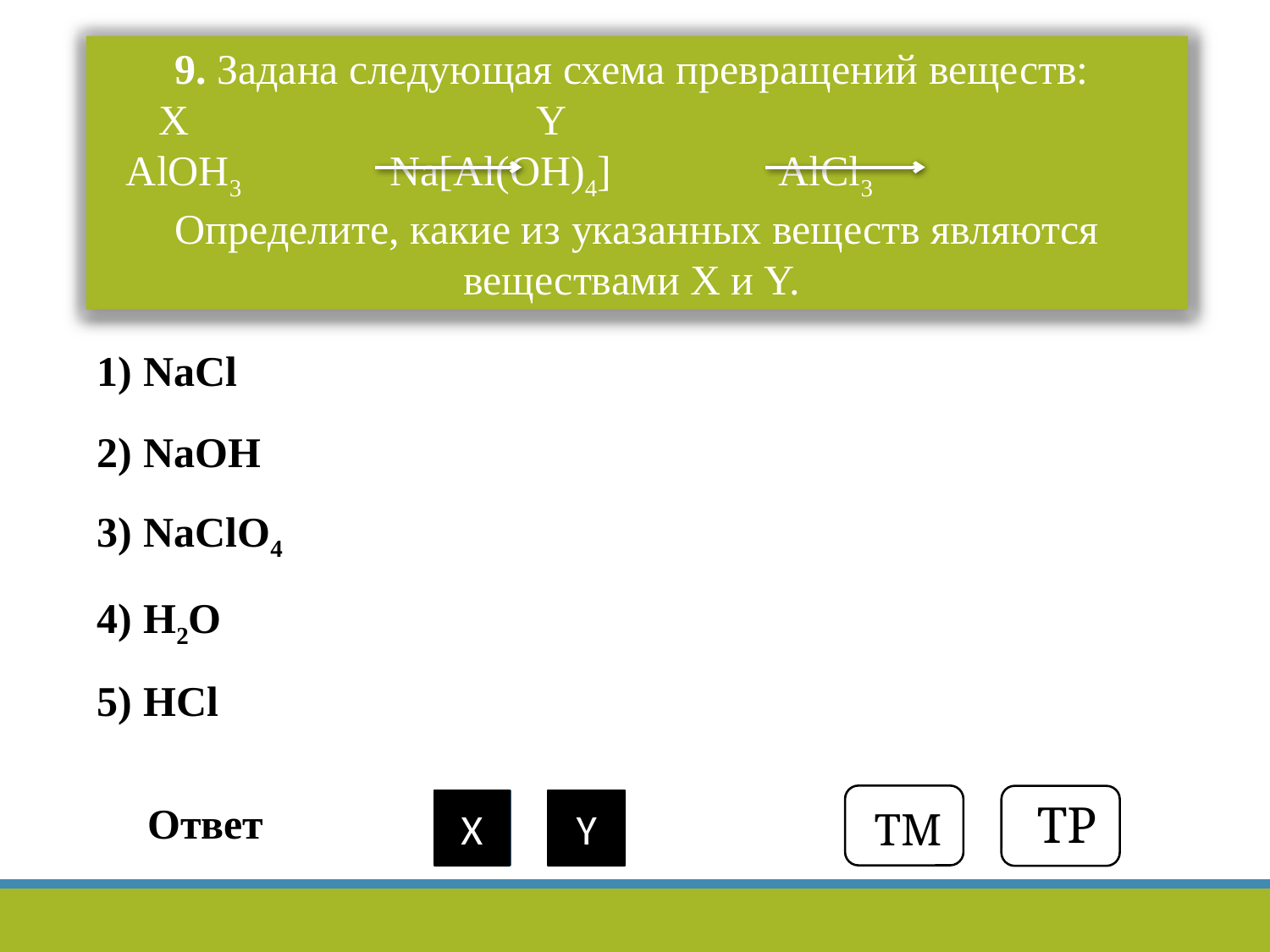

9. Задана следующая схема превращений веществ:
  X                                 Y                                                       AlOH3              Na[Al(OH)4]                AlCl3
Определите, какие из указанных веществ являются веществами X и Y.
1) NaCl

2) NaOH
3) NaClO4
4) H2О
5) HCl
ТМ
ТР
   Ответ
X
2
Y
5